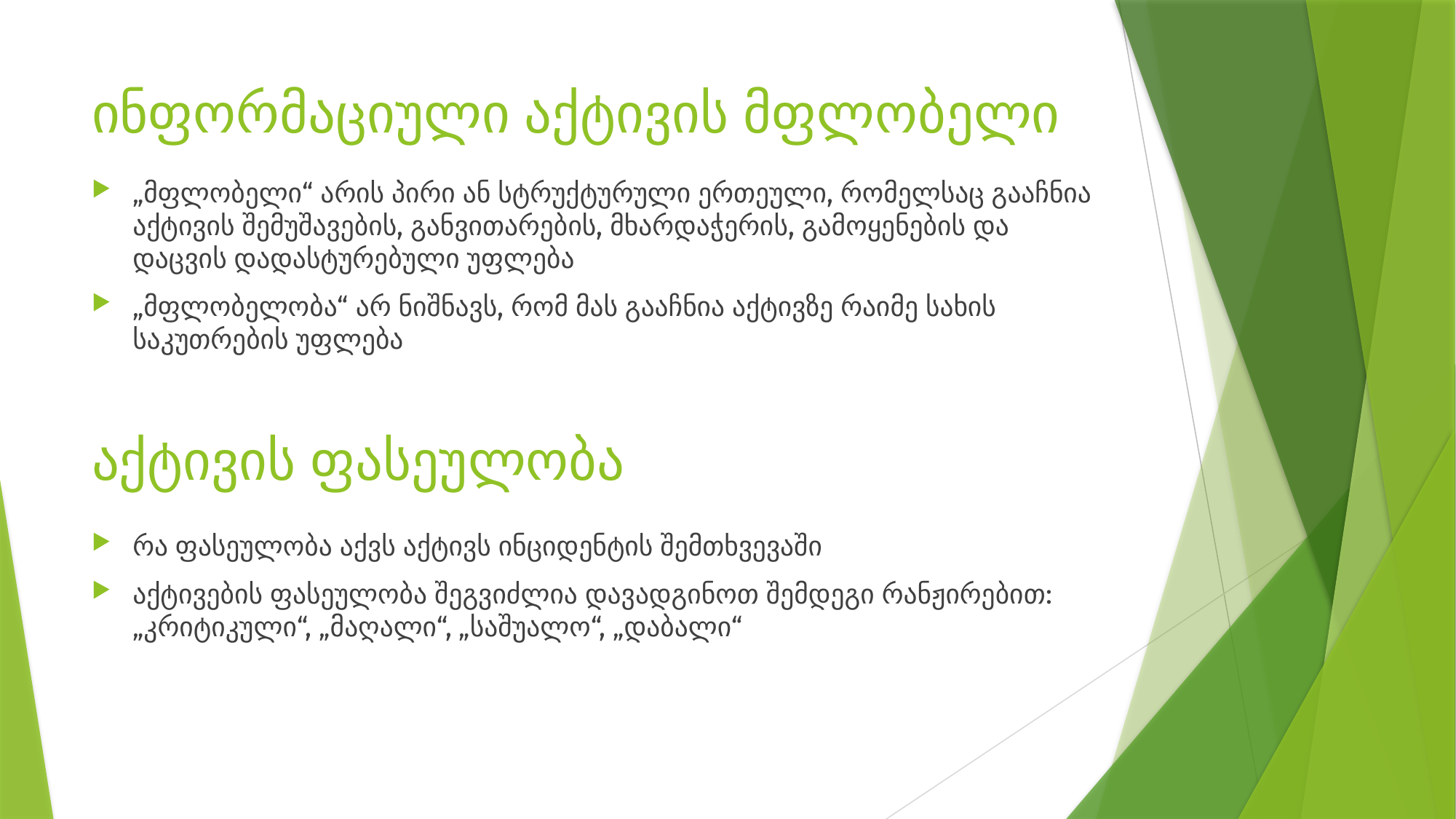

# ინფორმაციული აქტივის მფლობელი
„მფლობელი“ არის პირი ან სტრუქტურული ერთეული, რომელსაც გააჩნია აქტივის შემუშავების, განვითარების, მხარდაჭერის, გამოყენების და დაცვის დადასტურებული უფლება
„მფლობელობა“ არ ნიშნავს, რომ მას გააჩნია აქტივზე რაიმე სახის საკუთრების უფლება

აქტივის ფასეულობა
რა ფასეულობა აქვს აქტივს ინციდენტის შემთხვევაში
აქტივების ფასეულობა შეგვიძლია დავადგინოთ შემდეგი რანჟირებით: „კრიტიკული“, „მაღალი“, „საშუალო“, „დაბალი“